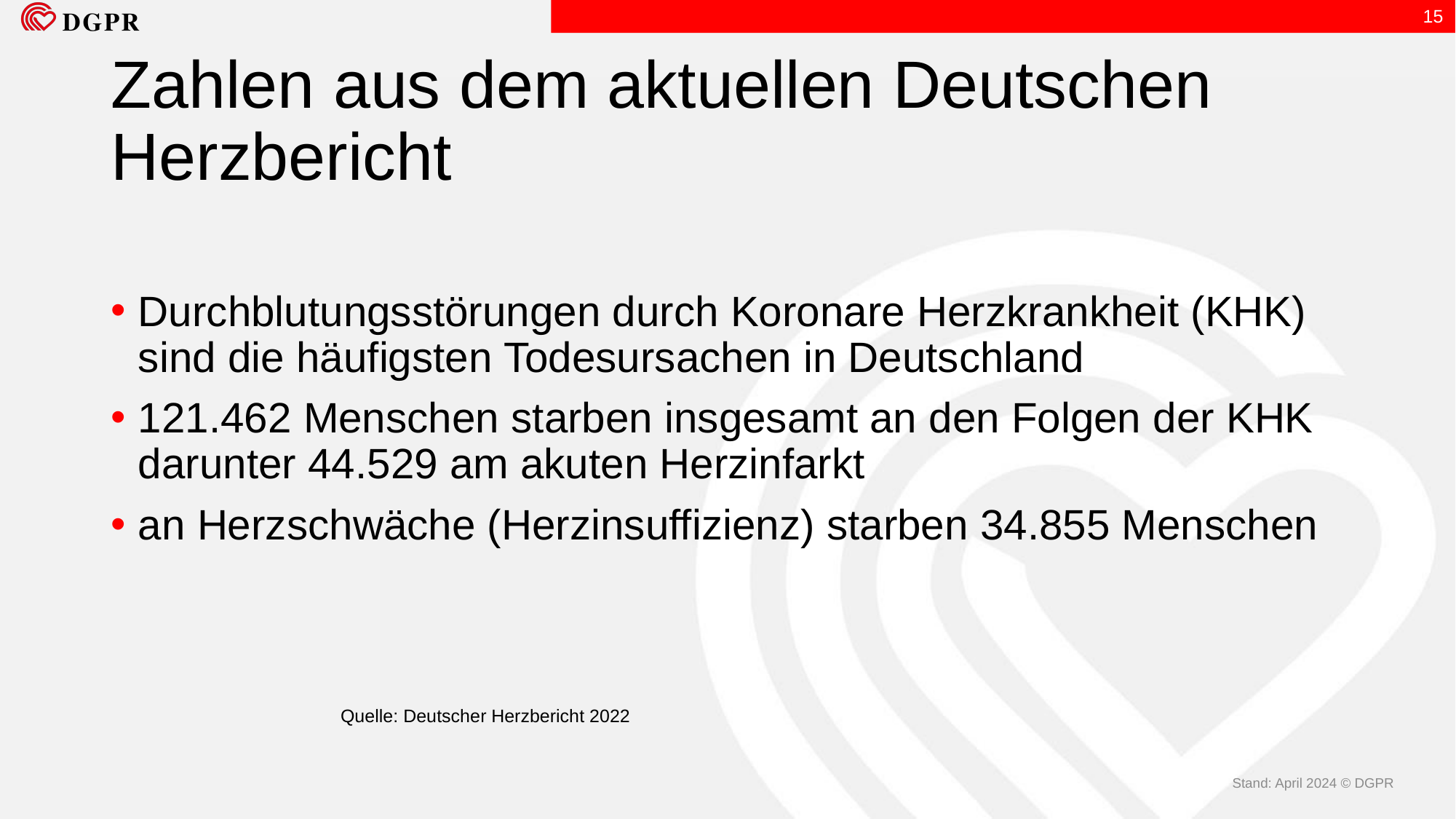

15
# Zahlen aus dem aktuellen Deutschen Herzbericht

Durchblutungsstörungen durch Koronare Herzkrankheit (KHK) sind die häufigsten Todesursachen in Deutschland
121.462 Menschen starben insgesamt an den Folgen der KHK
darunter 44.529 am akuten Herzinfarkt
an Herzschwäche (Herzinsuffizienz) starben 34.855 Menschen
Quelle: Deutscher Herzbericht 2022
Stand: April 2024 © DGPR